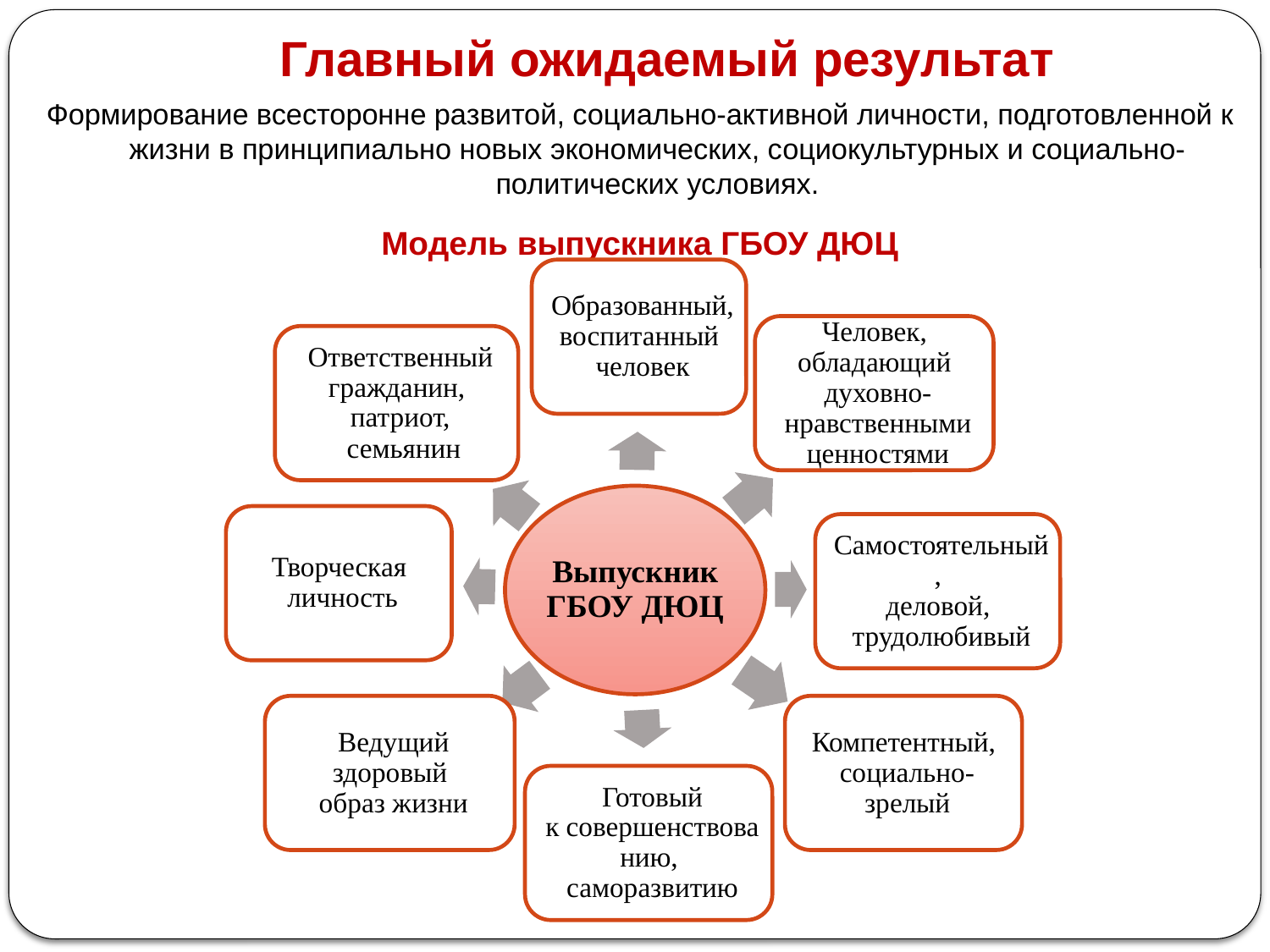

# Главный ожидаемый результат
Формирование всесторонне развитой, социально-активной личности, подготовленной к жизни в принципиально новых экономических, социокультурных и социально-политических условиях.

Модель выпускника ГБОУ ДЮЦ
Выпускник ГБОУ ДЮЦ

Образованный,
воспитанный
человек

Человек,
обладающий
духовно-нравственными ценностями

Самостоятельный,
деловой,
трудолюбивый

Компетентный,
социально-зрелый

Готовый
к совершенствова
нию,
саморазвитию

Ведущий здоровый
образ жизни

Творческая
личность

Ответственный гражданин,
патриот,
 семьянин